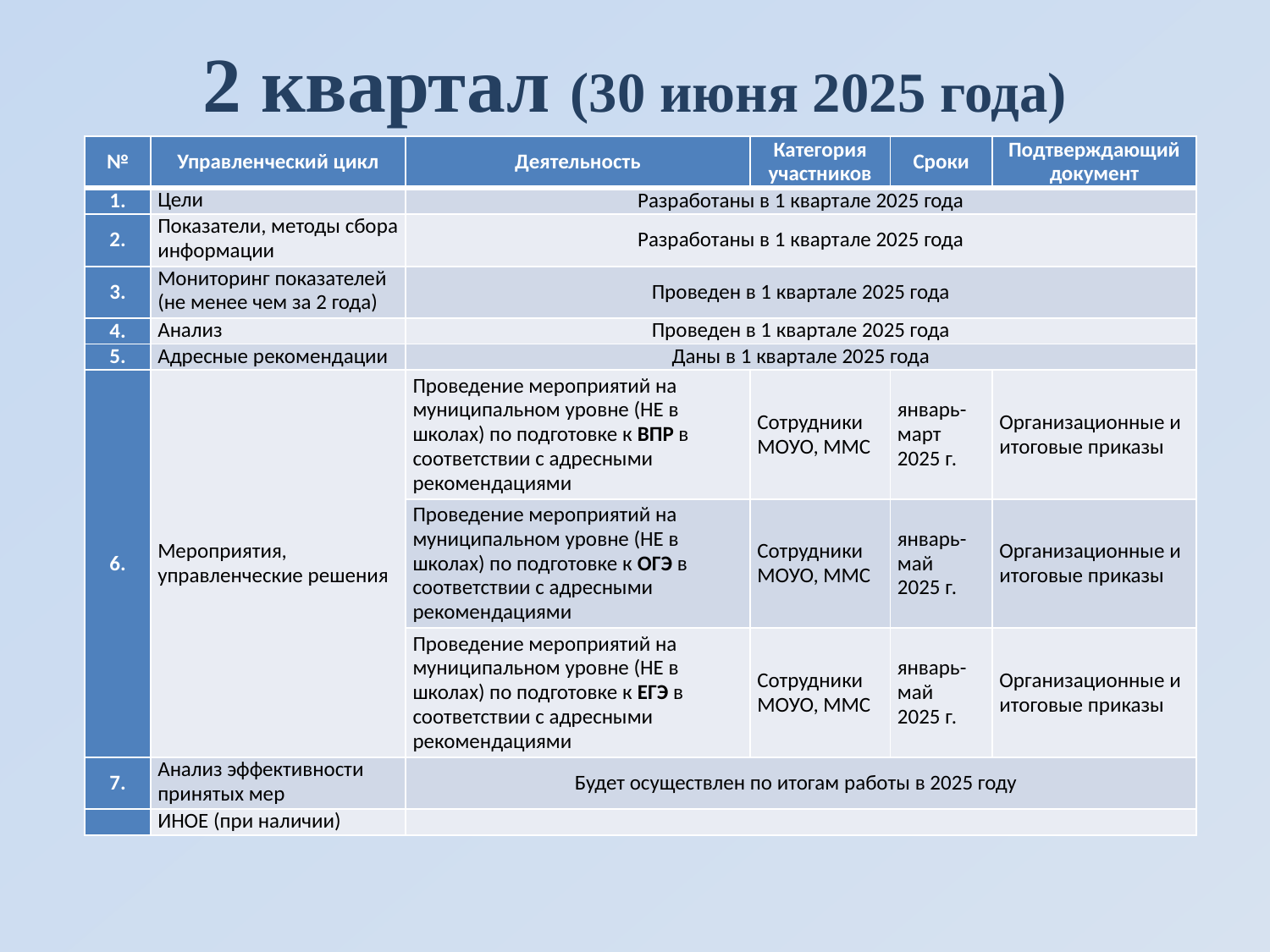

# 2 квартал (30 июня 2025 года)
| № | Управленческий цикл | Деятельность | Категория участников | Сроки | Подтверждающий документ |
| --- | --- | --- | --- | --- | --- |
| 1. | Цели | Разработаны в 1 квартале 2025 года |  |  |  |
| 2. | Показатели, методы сбора информации | Разработаны в 1 квартале 2025 года |  |  |  |
| 3. | Мониторинг показателей (не менее чем за 2 года) | Проведен в 1 квартале 2025 года |  |  |  |
| 4. | Анализ | Проведен в 1 квартале 2025 года |  |  |  |
| 5. | Адресные рекомендации | Даны в 1 квартале 2025 года |  |  |  |
| 6. | Мероприятия, управленческие решения | Проведение мероприятий на муниципальном уровне (НЕ в школах) по подготовке к ВПР в соответствии с адресными рекомендациями | Сотрудники МОУО, ММС | январь-март 2025 г. | Организационные и итоговые приказы |
|  |  | Проведение мероприятий на муниципальном уровне (НЕ в школах) по подготовке к ОГЭ в соответствии с адресными рекомендациями | Сотрудники МОУО, ММС | январь-май 2025 г. | Организационные и итоговые приказы |
|  |  | Проведение мероприятий на муниципальном уровне (НЕ в школах) по подготовке к ЕГЭ в соответствии с адресными рекомендациями | Сотрудники МОУО, ММС | январь-май 2025 г. | Организационные и итоговые приказы |
| 7. | Анализ эффективности принятых мер | Будет осуществлен по итогам работы в 2025 году |  |  |  |
|  | ИНОЕ (при наличии) |  |  |  |  |